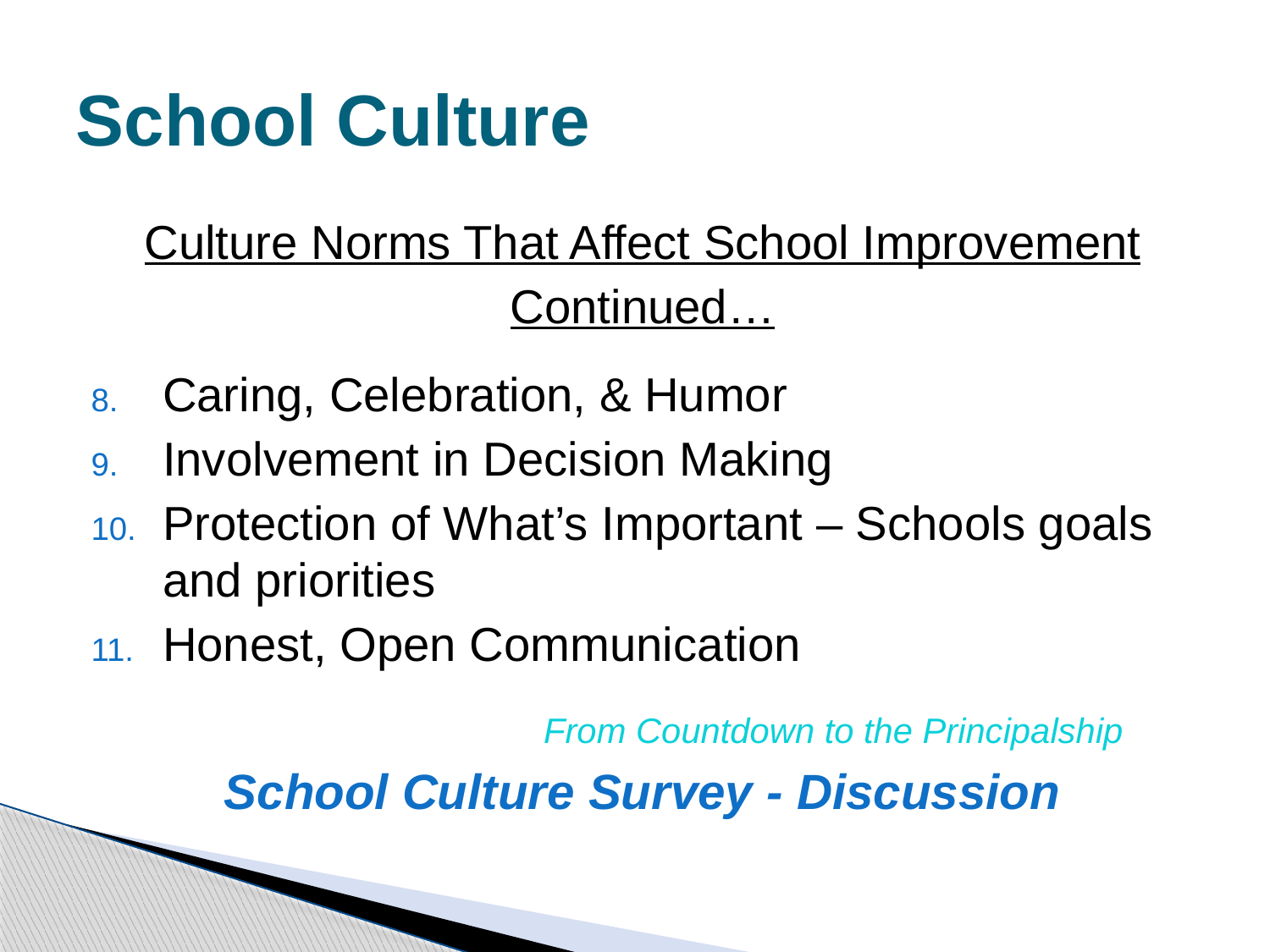

# School Culture
Culture Norms That Affect School Improvement
Continued…

Caring, Celebration, & Humor
Involvement in Decision Making
Protection of What’s Important – Schools goals and priorities
Honest, Open Communication

				From Countdown to the Principalship
School Culture Survey - Discussion